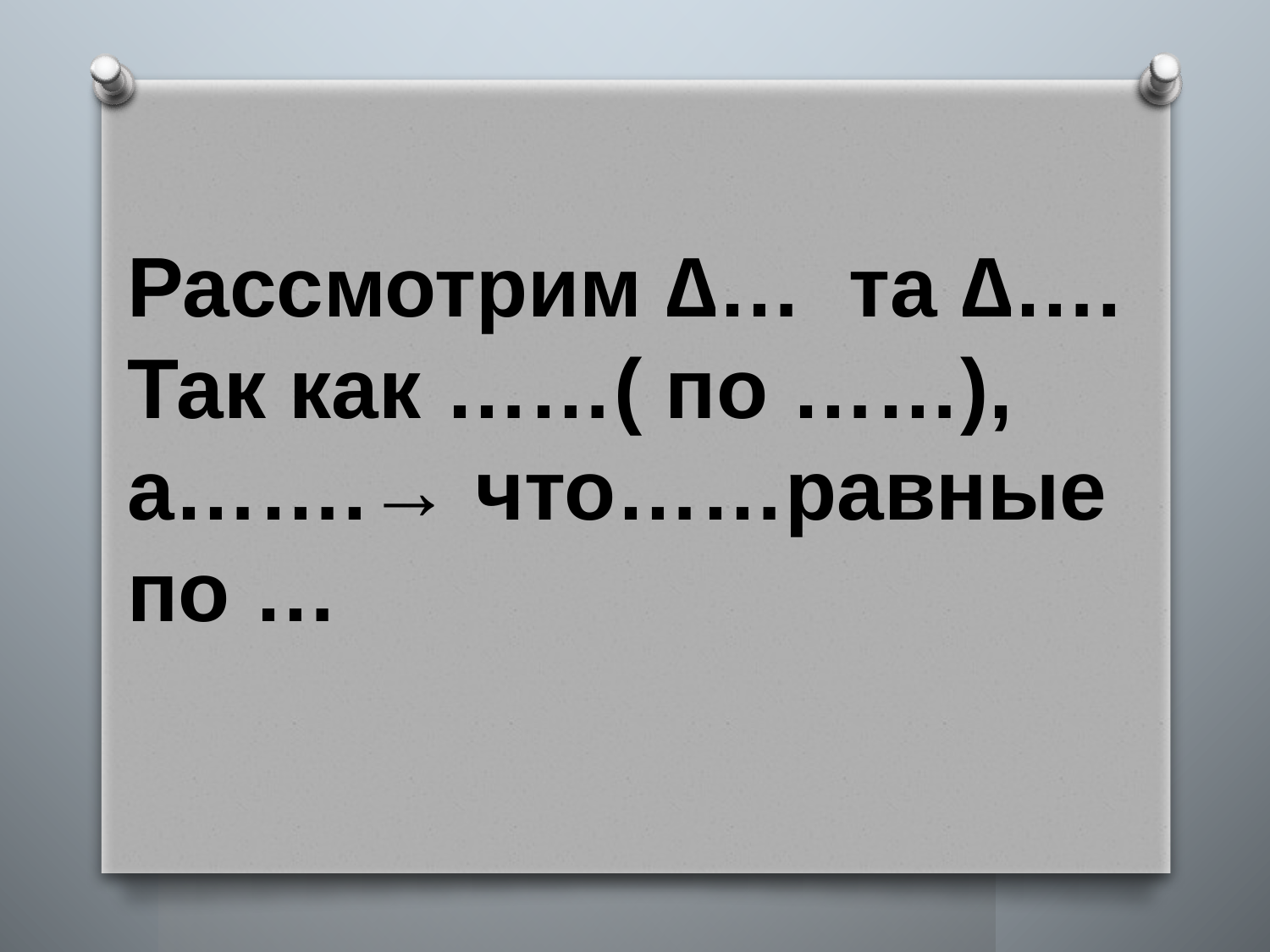

Рассмотрим ∆…  та ∆….
Так как ……( по ……), а…….→ что……равные по …